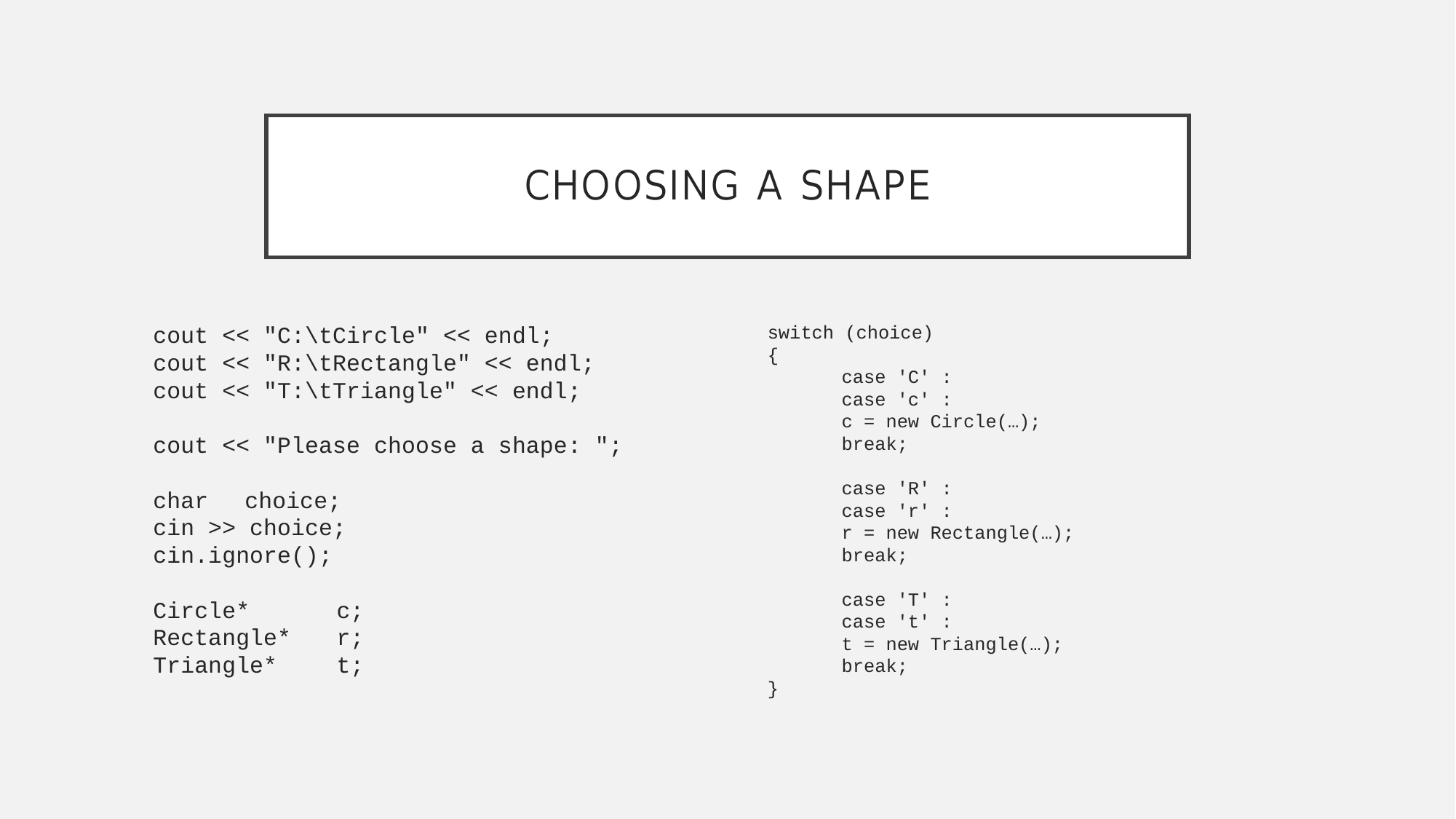

# Choosing a Shape
switch (choice)
{
	case 'C' :
	case 'c' :
		c = new Circle(…);
		break;

	case 'R' :
	case 'r' :
		r = new Rectangle(…);
		break;

	case 'T' :
	case 't' :
		t = new Triangle(…);
		break;
}
cout << "C:\tCircle" << endl;
cout << "R:\tRectangle" << endl;
cout << "T:\tTriangle" << endl;

cout << "Please choose a shape: ";

char	choice;
cin >> choice;
cin.ignore();

Circle*		c;
Rectangle*	r;
Triangle*	t;